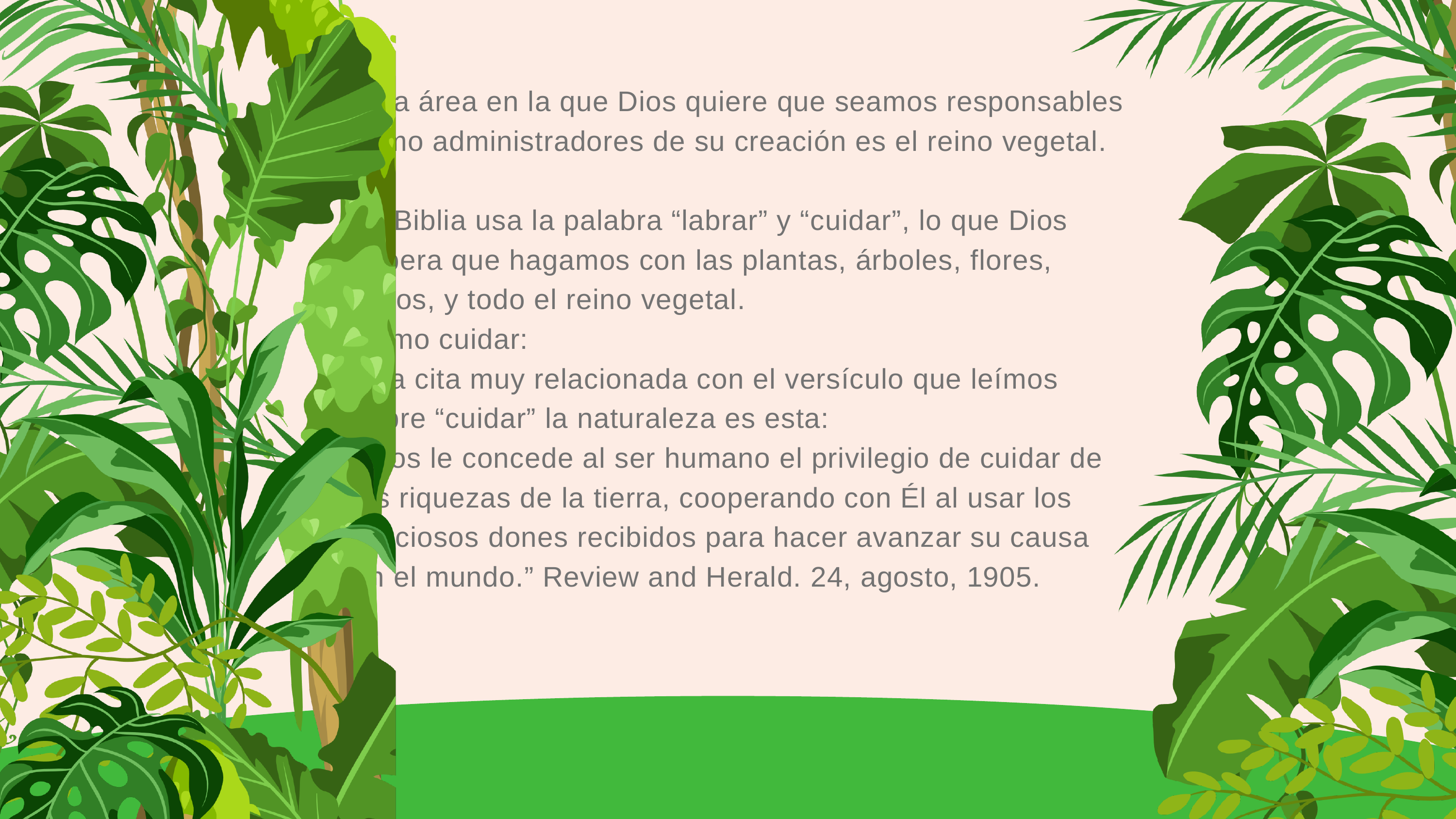

Otra área en la que Dios quiere que seamos responsables como administradores de su creación es el reino vegetal.

La Biblia usa la palabra “labrar” y “cuidar”, lo que Dios espera que hagamos con las plantas, árboles, flores, frutos, y todo el reino vegetal.
Cómo cuidar:
Una cita muy relacionada con el versículo que leímos sobre “cuidar” la naturaleza es esta:
“Dios le concede al ser humano el privilegio de cuidar de las riquezas de la tierra, cooperando con Él al usar los preciosos dones recibidos para hacer avanzar su causa en el mundo.” Review and Herald. 24, agosto, 1905.